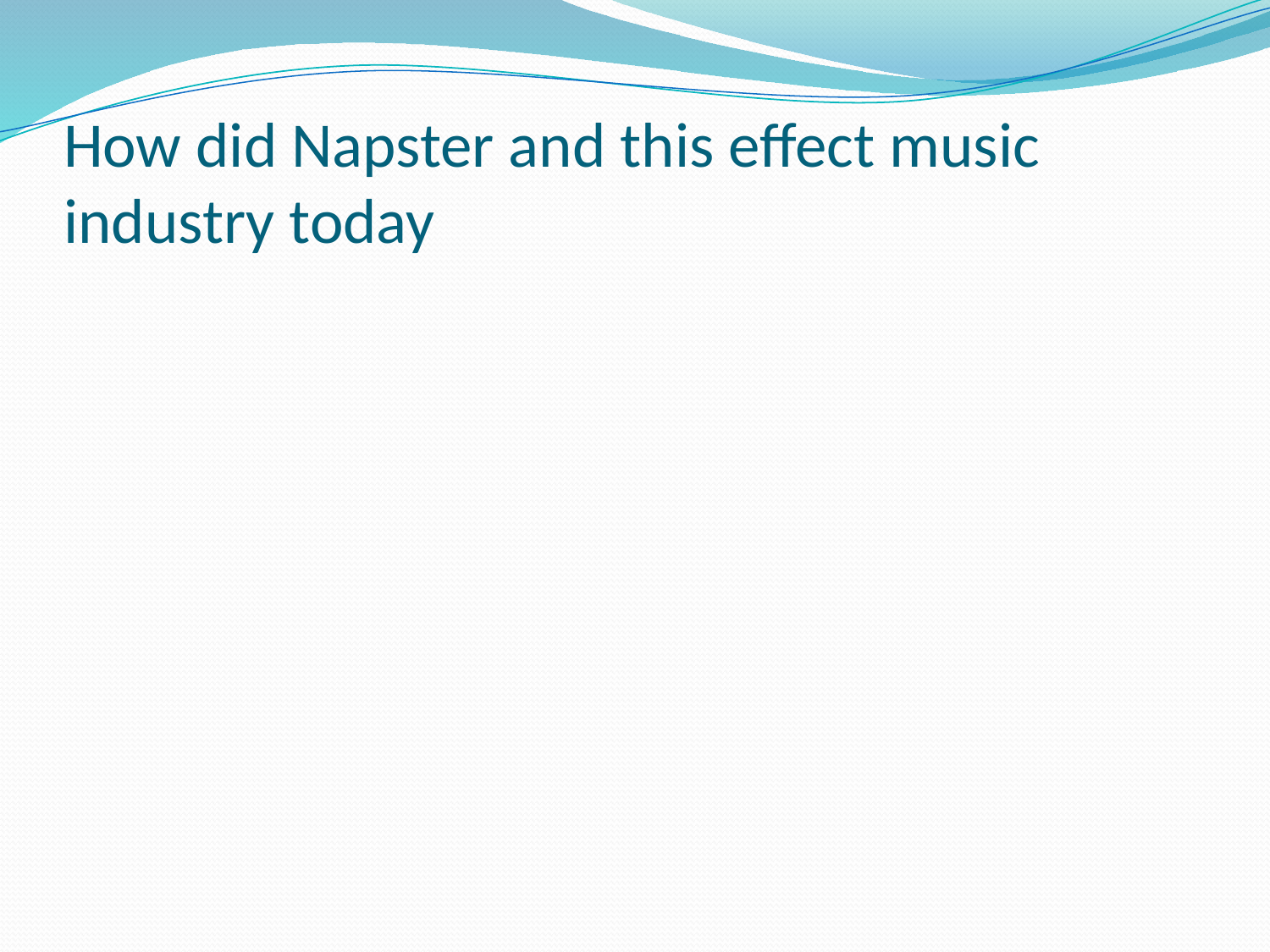

# How did Napster and this effect music industry today